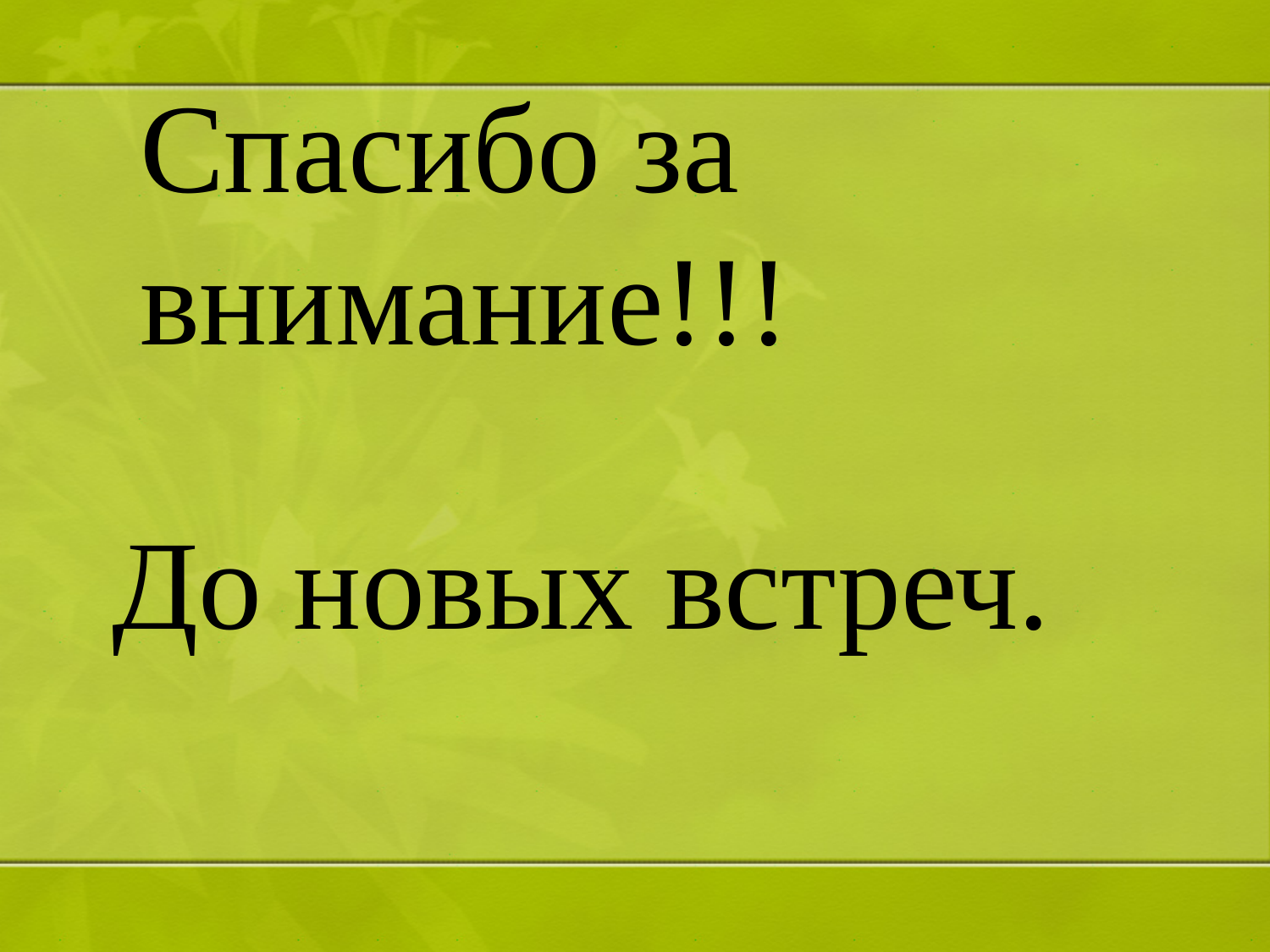

# Спасибо за внимание!!!
До новых встреч.